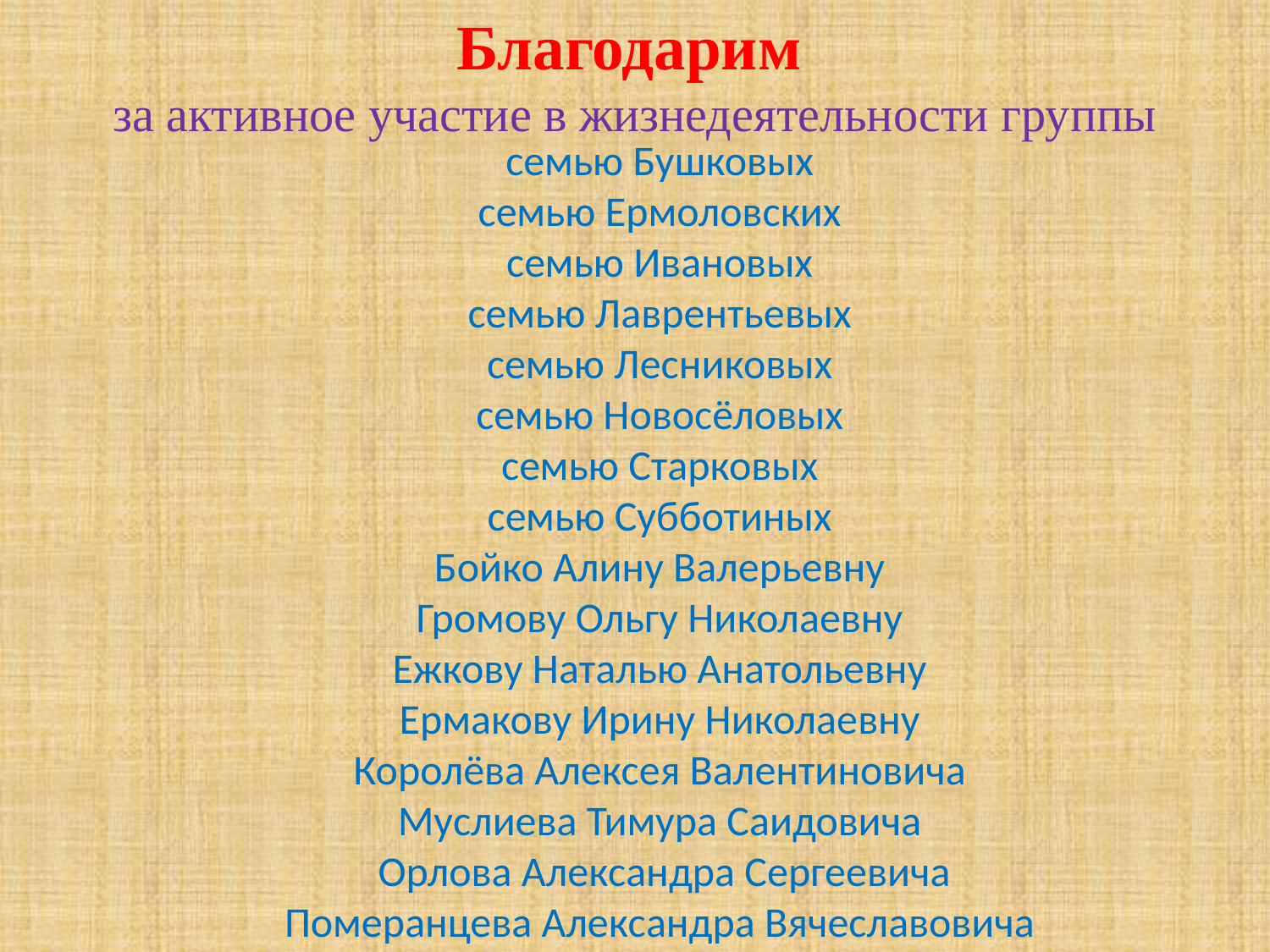

Благодарим
за активное участие в жизнедеятельности группы

семью Бушковых
семью Ермоловских
семью Ивановых
семью Лаврентьевых
семью Лесниковых
семью Новосёловых
семью Старковых
семью Субботиных
Бойко Алину Валерьевну
Громову Ольгу Николаевну
Ежкову Наталью Анатольевну
Ермакову Ирину Николаевну
Королёва Алексея Валентиновича
Муслиева Тимура Саидовича
 Орлова Александра Сергеевича
Померанцева Александра Вячеславовича